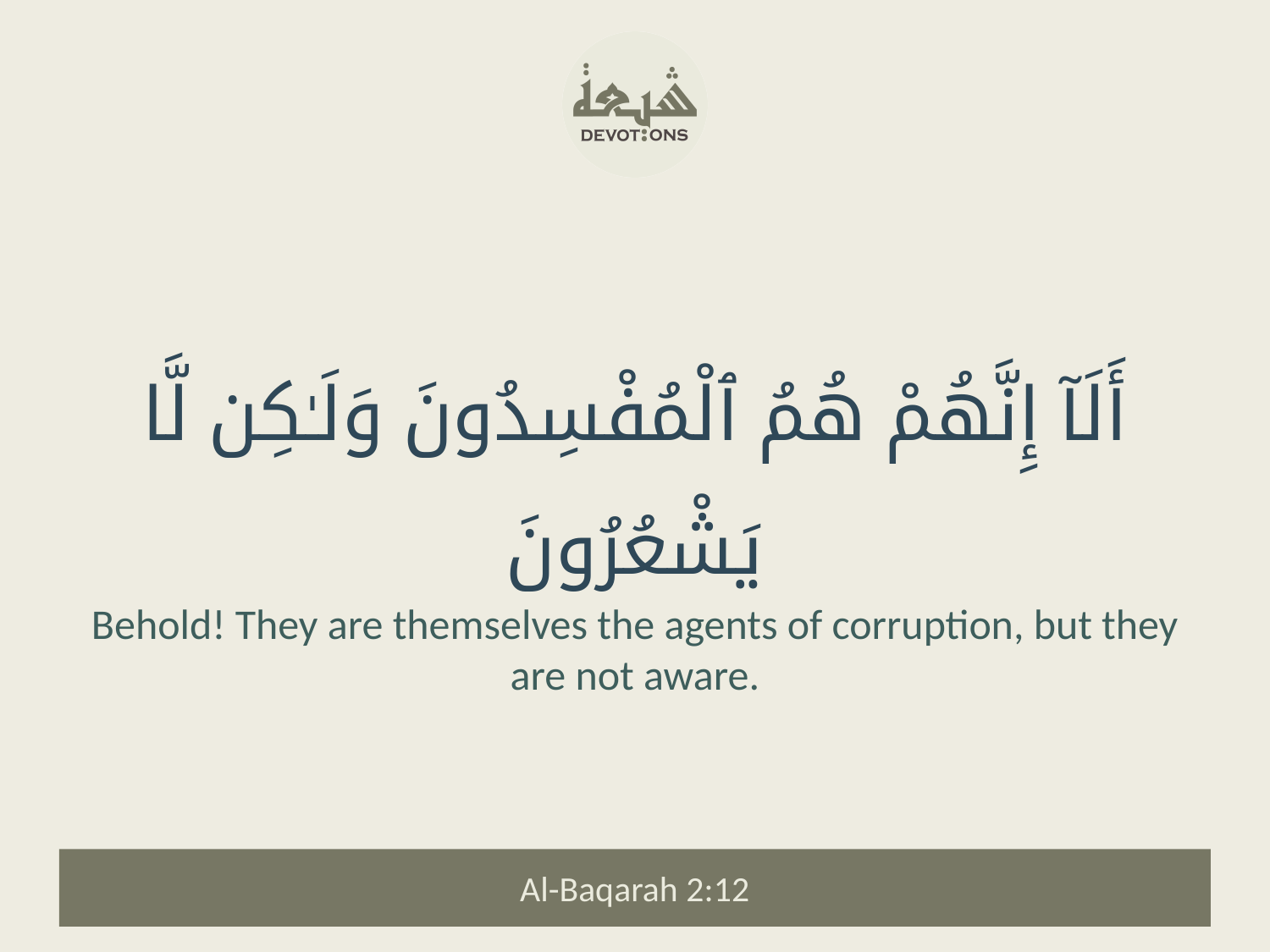

أَلَآ إِنَّهُمْ هُمُ ٱلْمُفْسِدُونَ وَلَـٰكِن لَّا يَشْعُرُونَ
Behold! They are themselves the agents of corruption, but they are not aware.
Al-Baqarah 2:12